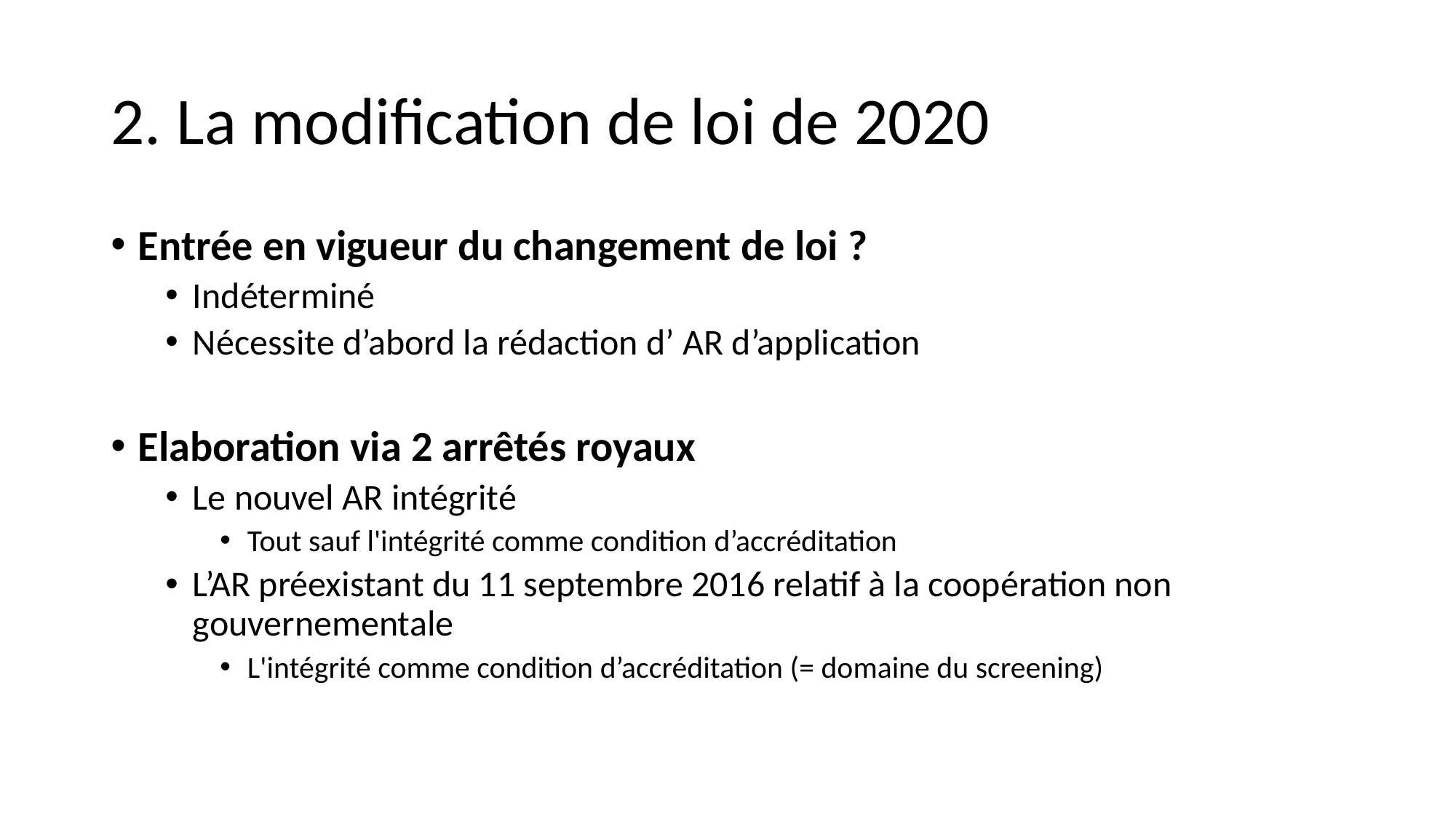

# 2. La modification de loi de 2020
Entrée en vigueur du changement de loi ?
Indéterminé
Nécessite d’abord la rédaction d’ AR d’application

Elaboration via 2 arrêtés royaux
Le nouvel AR intégrité
Tout sauf l'intégrité comme condition d’accréditation
L’AR préexistant du 11 septembre 2016 relatif à la coopération non gouvernementale
L'intégrité comme condition d’accréditation (= domaine du screening)